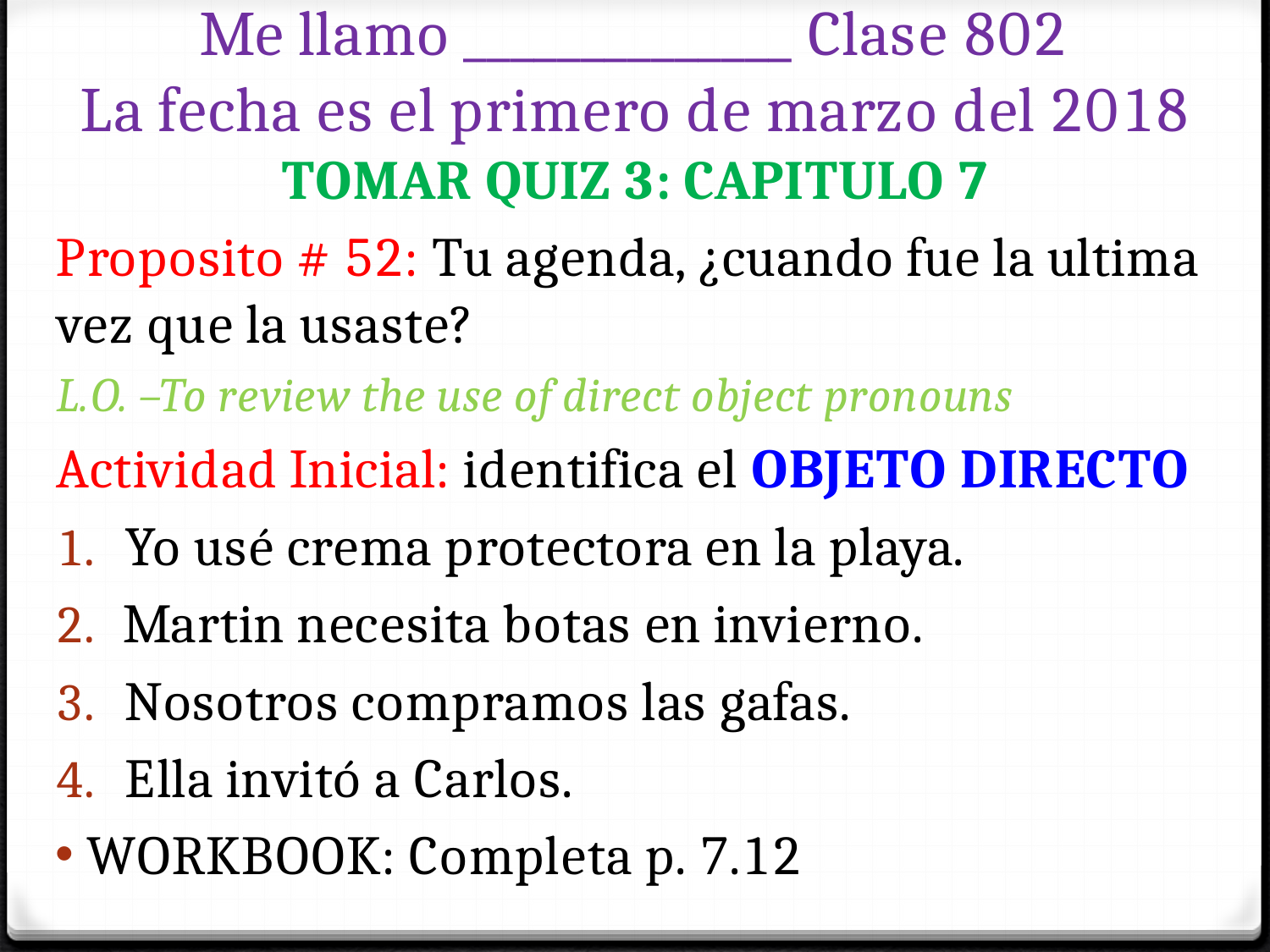

# Me llamo ______________ Clase 802 La fecha es el primero de marzo del 2018
TOMAR QUIZ 3: CAPITULO 7
Proposito # 52: Tu agenda, ¿cuando fue la ultima vez que la usaste?
L.O. –To review the use of direct object pronouns
Actividad Inicial: identifica el OBJETO DIRECTO
Yo usé crema protectora en la playa.
Martin necesita botas en invierno.
Nosotros compramos las gafas.
Ella invitó a Carlos.
WORKBOOK: Completa p. 7.12